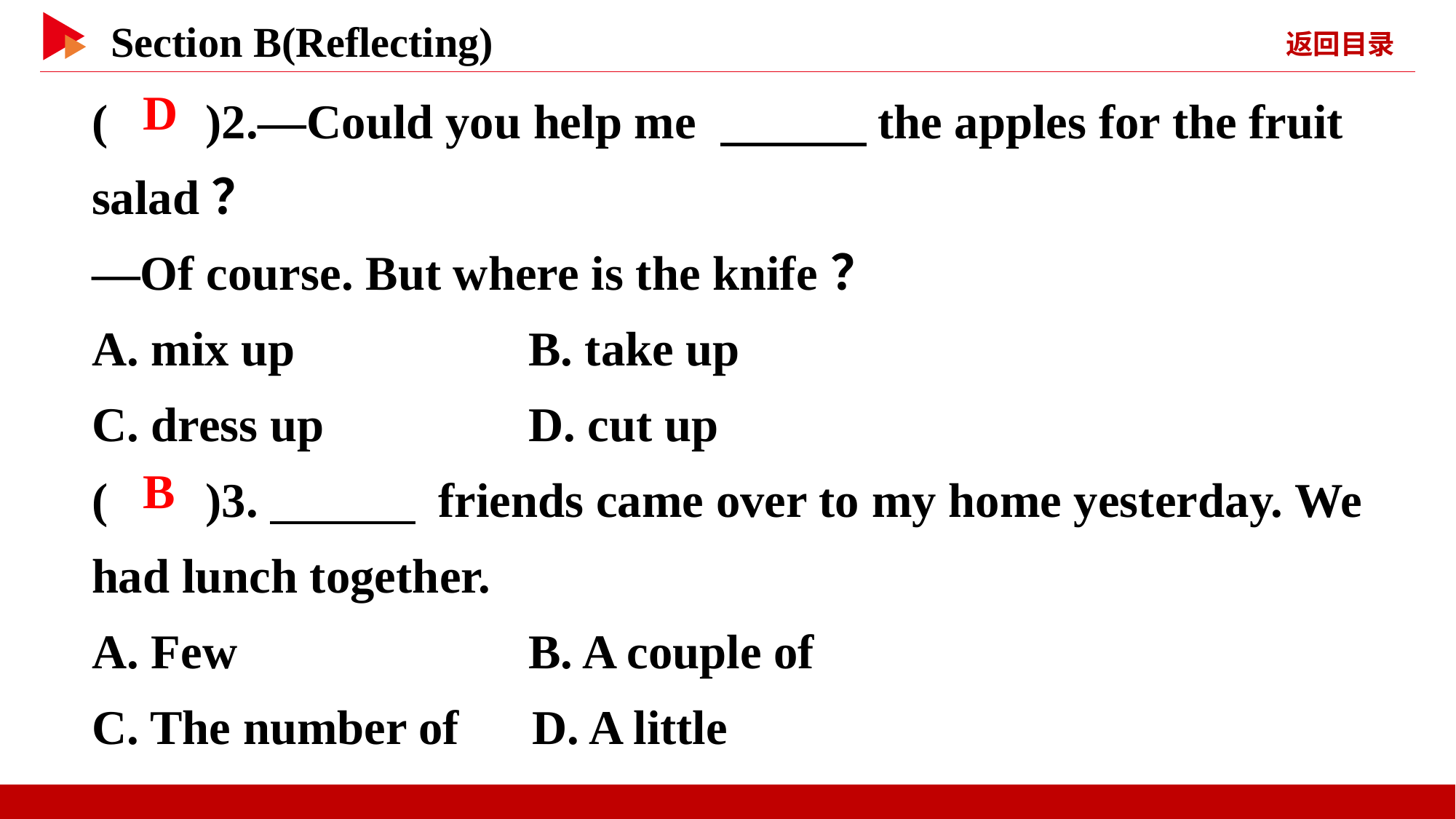

(        )2.—Could you help me 　　　the apples for the fruit salad？
—Of course. But where is the knife？
A. mix up             	B. take up
C. dress up             	D. cut up
(        )3.　　　 friends came over to my home yesterday. We had lunch together.
A. Few             		B. A couple of
C. The number of      D. A little
   D
   B